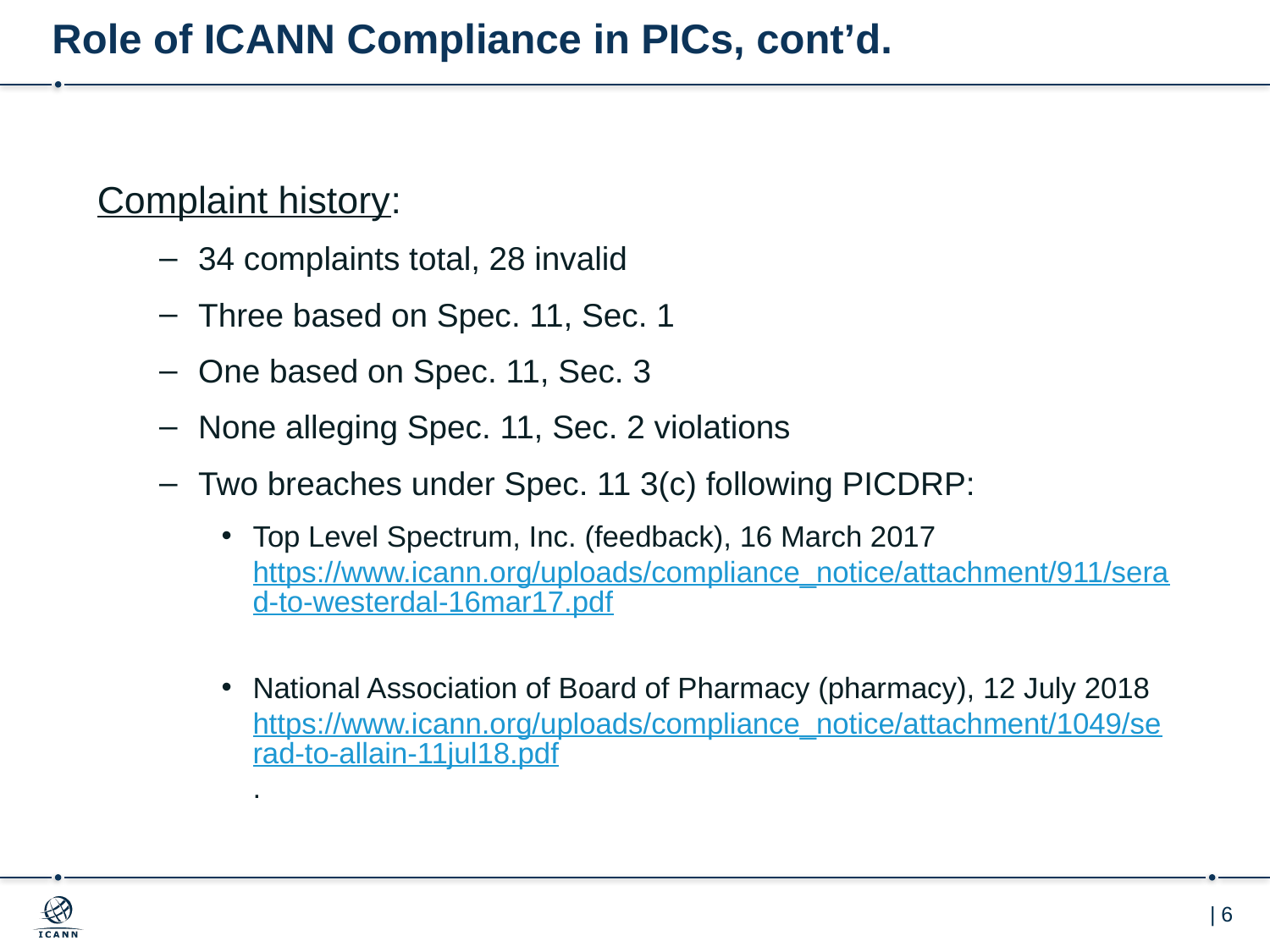

# Role of ICANN Compliance in PICs, cont’d.
Complaint history:
34 complaints total, 28 invalid
Three based on Spec. 11, Sec. 1
One based on Spec. 11, Sec. 3
None alleging Spec. 11, Sec. 2 violations
Two breaches under Spec. 11 3(c) following PICDRP:
Top Level Spectrum, Inc. (feedback), 16 March 2017 https://www.icann.org/uploads/compliance_notice/attachment/911/serad-to-westerdal-16mar17.pdf
National Association of Board of Pharmacy (pharmacy), 12 July 2018 https://www.icann.org/uploads/compliance_notice/attachment/1049/serad-to-allain-11jul18.pdf.